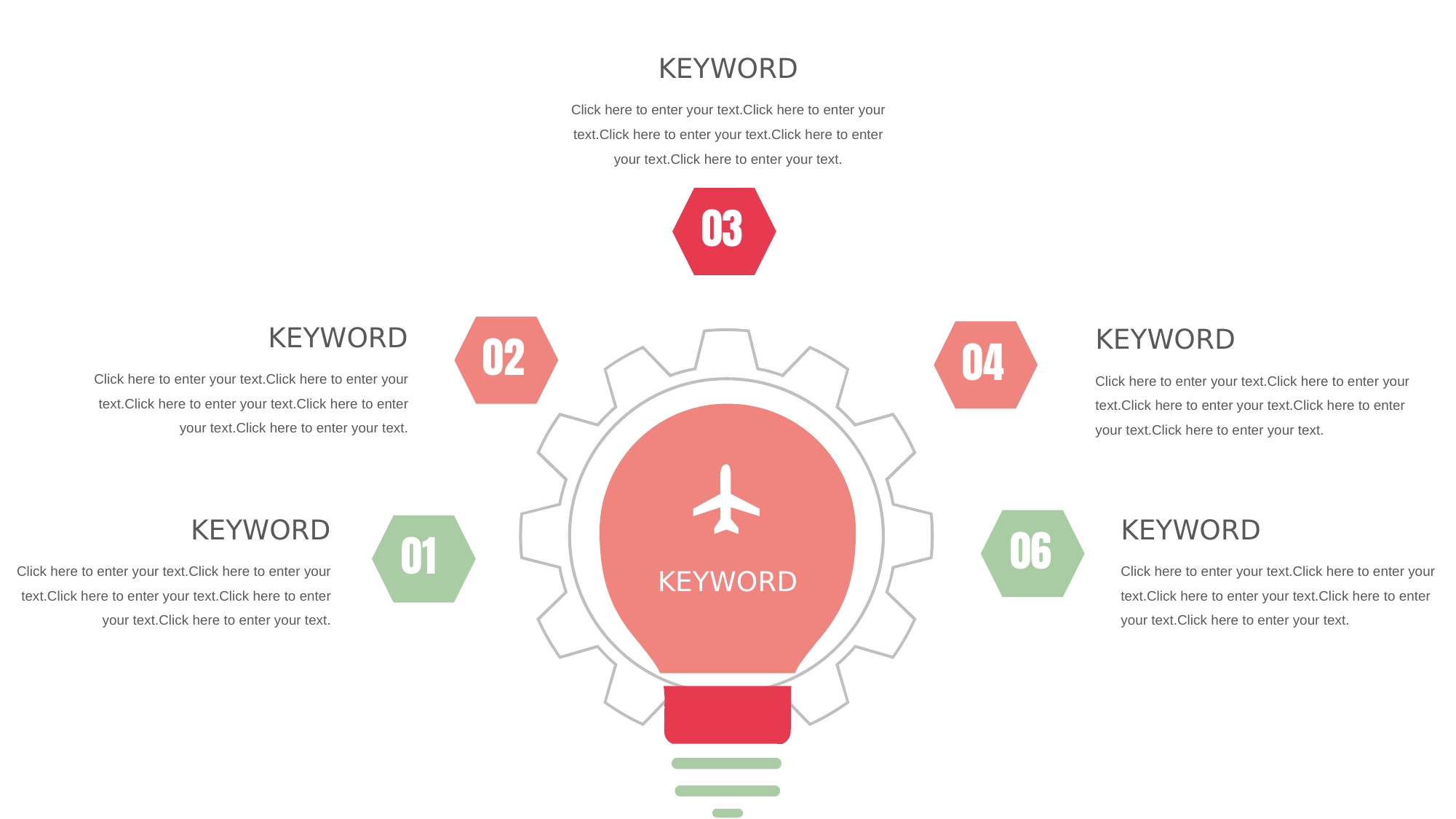

KEYWORD
Click here to enter your text.Click here to enter your text.Click here to enter your text.Click here to enter your text.Click here to enter your text.

03
KEYWORD

KEYWORD

02

04
Click here to enter your text.Click here to enter your text.Click here to enter your text.Click here to enter your text.Click here to enter your text.
Click here to enter your text.Click here to enter your text.Click here to enter your text.Click here to enter your text.Click here to enter your text.

KEYWORD
KEYWORD

06
01
Click here to enter your text.Click here to enter your text.Click here to enter your text.Click here to enter your text.Click here to enter your text.
Click here to enter your text.Click here to enter your text.Click here to enter your text.Click here to enter your text.Click here to enter your text.
KEYWORD